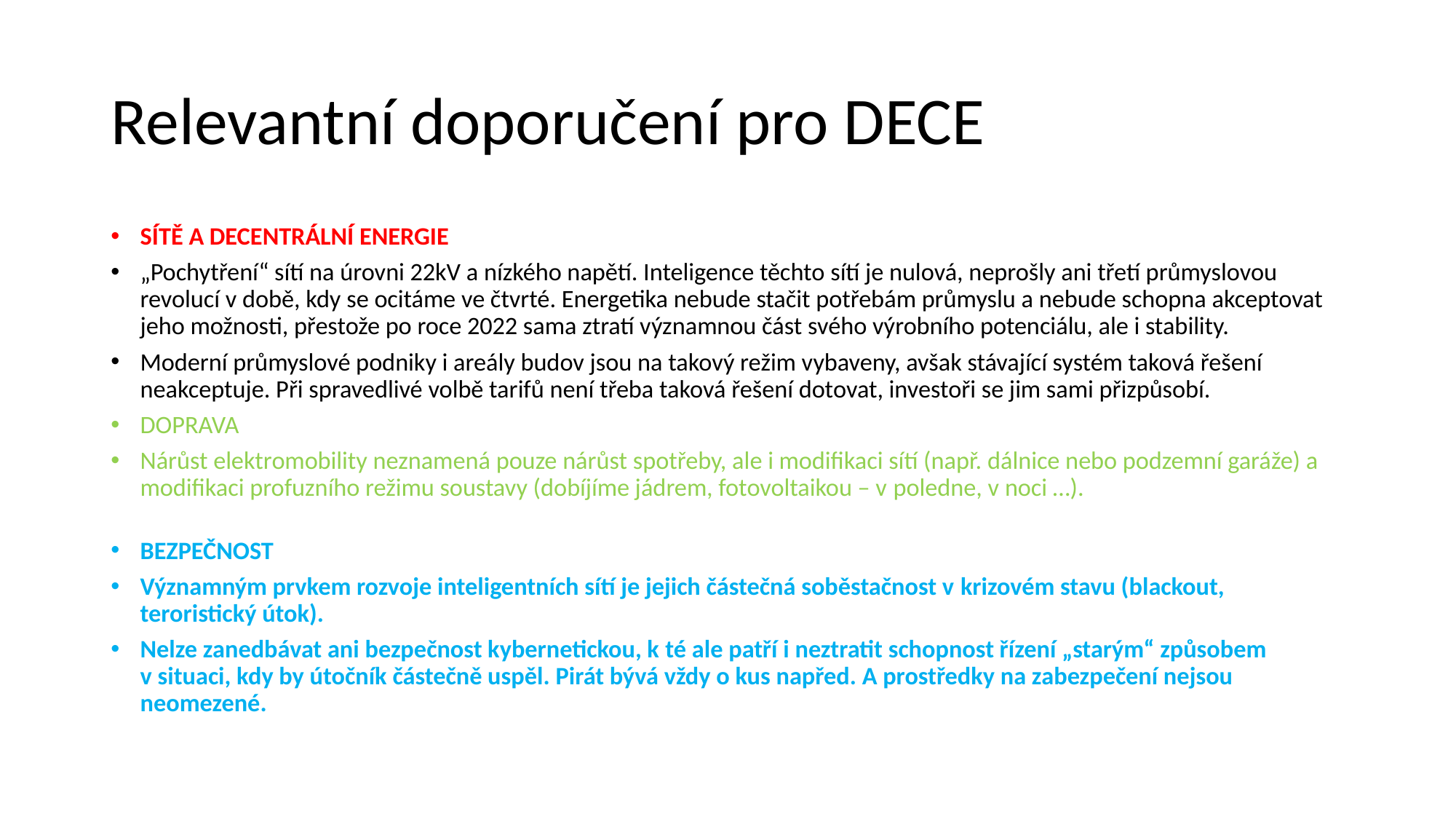

# Relevantní doporučení pro DECE
Sítě a decentrální energie
„Pochytření“ sítí na úrovni 22kV a nízkého napětí. Inteligence těchto sítí je nulová, neprošly ani třetí průmyslovou revolucí v době, kdy se ocitáme ve čtvrté. Energetika nebude stačit potřebám průmyslu a nebude schopna akceptovat jeho možnosti, přestože po roce 2022 sama ztratí významnou část svého výrobního potenciálu, ale i stability.
Moderní průmyslové podniky i areály budov jsou na takový režim vybaveny, avšak stávající systém taková řešení neakceptuje. Při spravedlivé volbě tarifů není třeba taková řešení dotovat, investoři se jim sami přizpůsobí.
Doprava
Nárůst elektromobility neznamená pouze nárůst spotřeby, ale i modifikaci sítí (např. dálnice nebo podzemní garáže) a modifikaci profuzního režimu soustavy (dobíjíme jádrem, fotovoltaikou – v poledne, v noci …).
Bezpečnost
Významným prvkem rozvoje inteligentních sítí je jejich částečná soběstačnost v krizovém stavu (blackout, teroristický útok).
Nelze zanedbávat ani bezpečnost kybernetickou, k té ale patří i neztratit schopnost řízení „starým“ způsobem v situaci, kdy by útočník částečně uspěl. Pirát bývá vždy o kus napřed. A prostředky na zabezpečení nejsou neomezené.